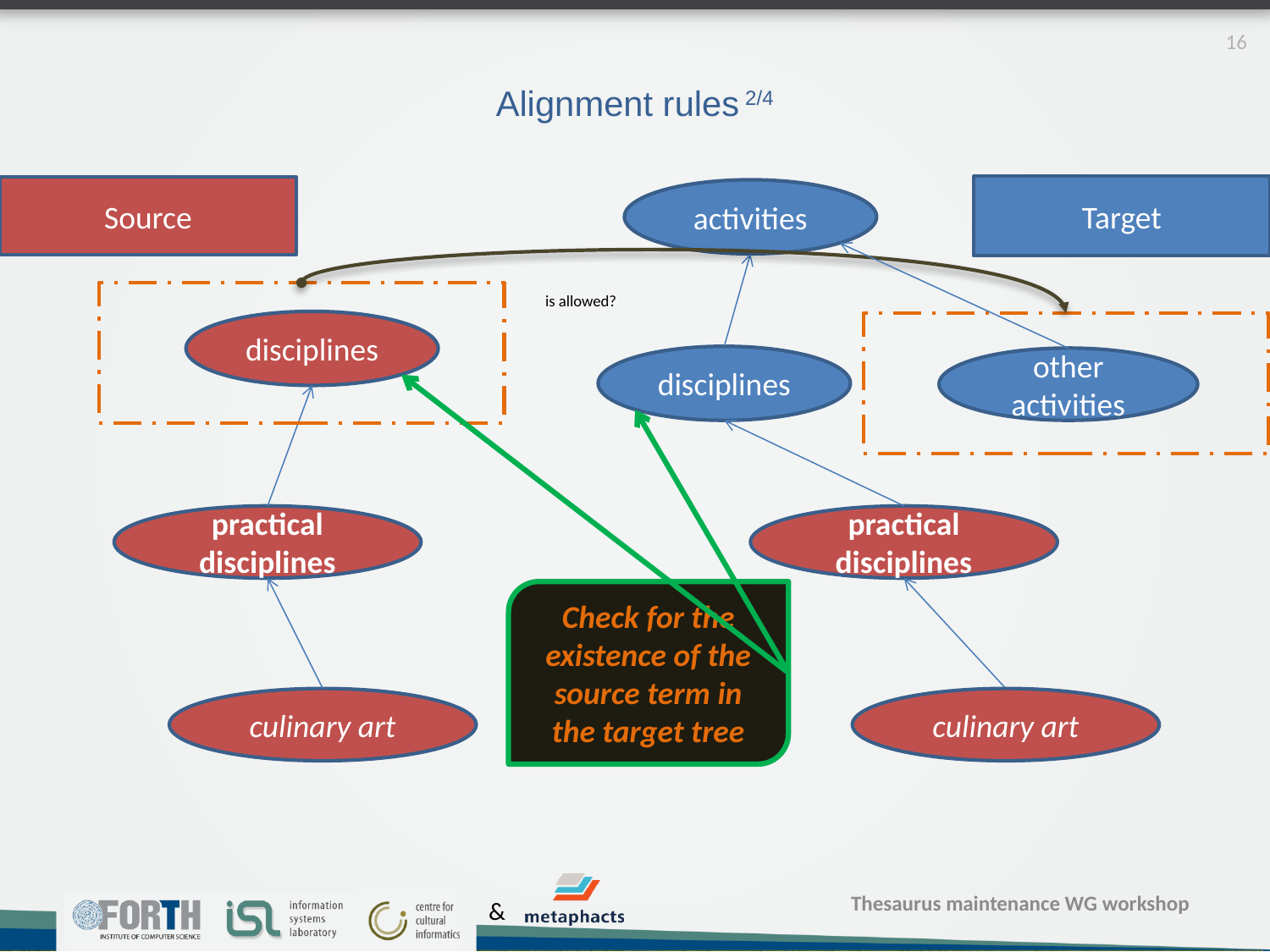

16
# Alignment rules 2/4
Target
Source
activities

is allowed?
disciplines

disciplines
other activities
practical disciplines
practical disciplines
Check for the existence of the source term in the target tree
culinary art
culinary art
Thesaurus maintenance WG workshop